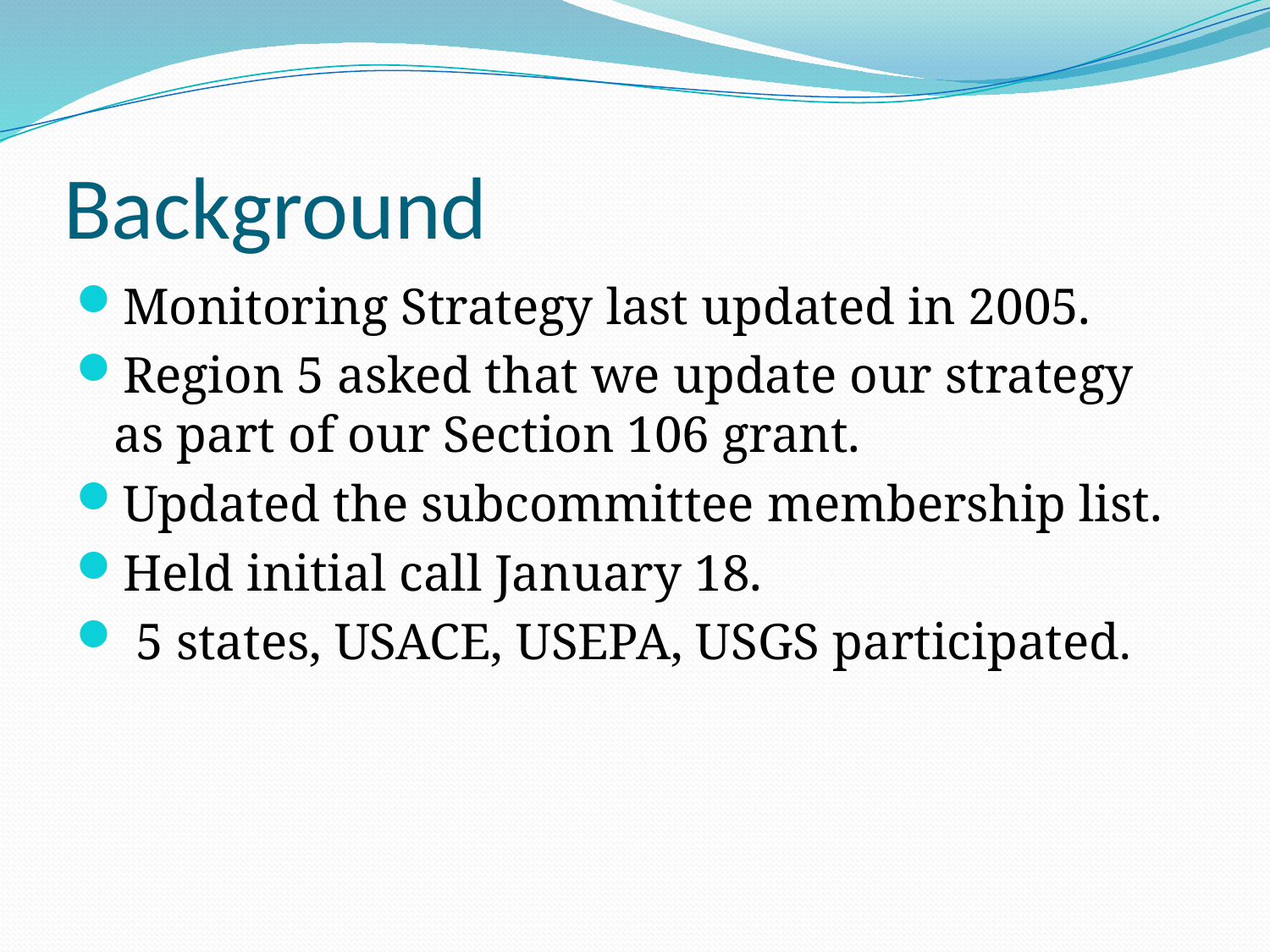

# Background
Monitoring Strategy last updated in 2005.
Region 5 asked that we update our strategy as part of our Section 106 grant.
Updated the subcommittee membership list.
Held initial call January 18.
 5 states, USACE, USEPA, USGS participated.